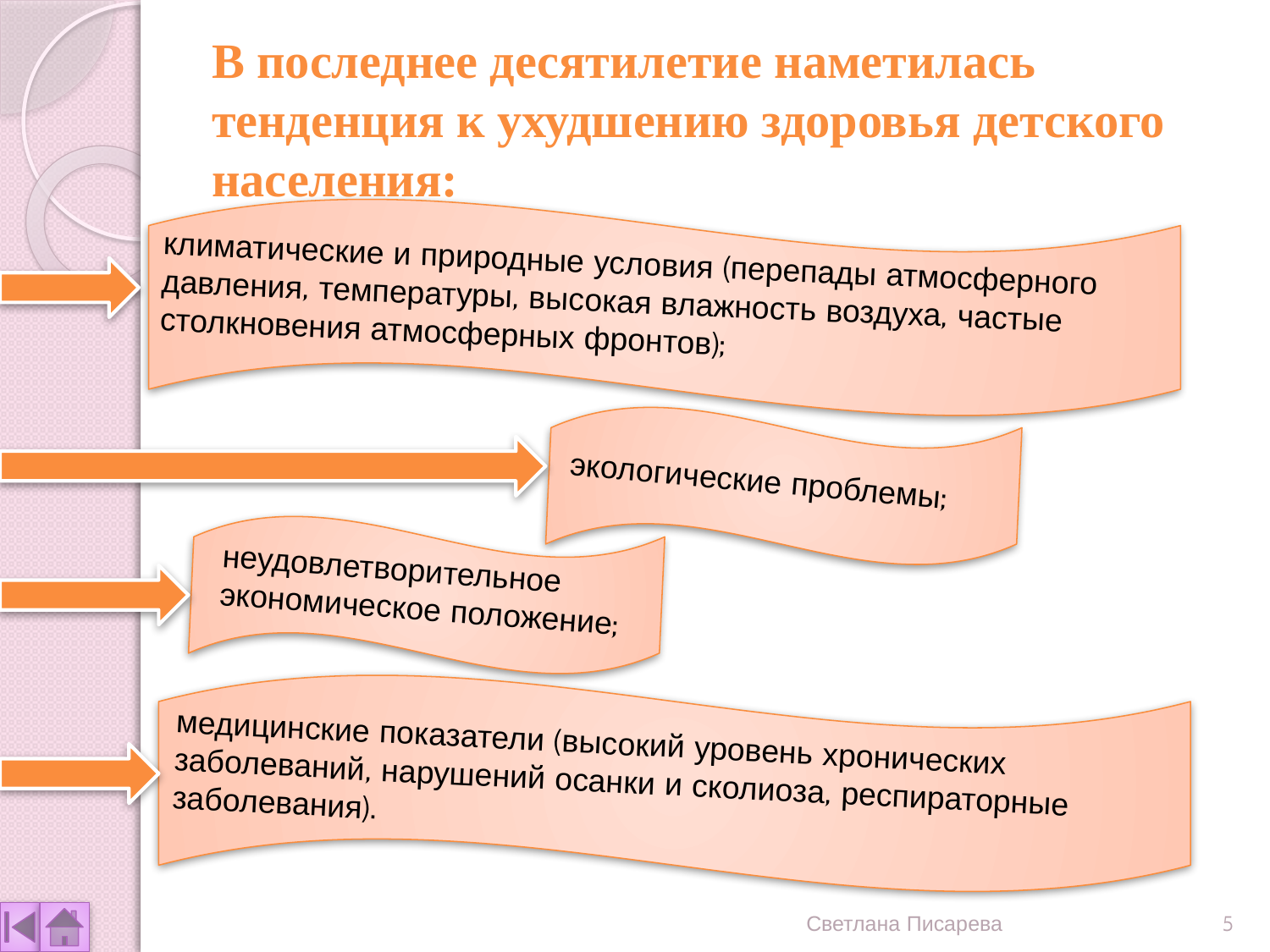

# В последнее десятилетие наметилась тенденция к ухудшению здоровья детского населения:

климатические и природные условия (перепады атмосферного давления, температуры, высокая влажность воздуха, частые столкновения атмосферных фронтов);

экологические проблемы;

неудовлетворительное экономическое положение;

медицинские показатели (высокий уровень хронических заболеваний, нарушений осанки и сколиоза, респираторные заболевания).

Светлана Писарева
5